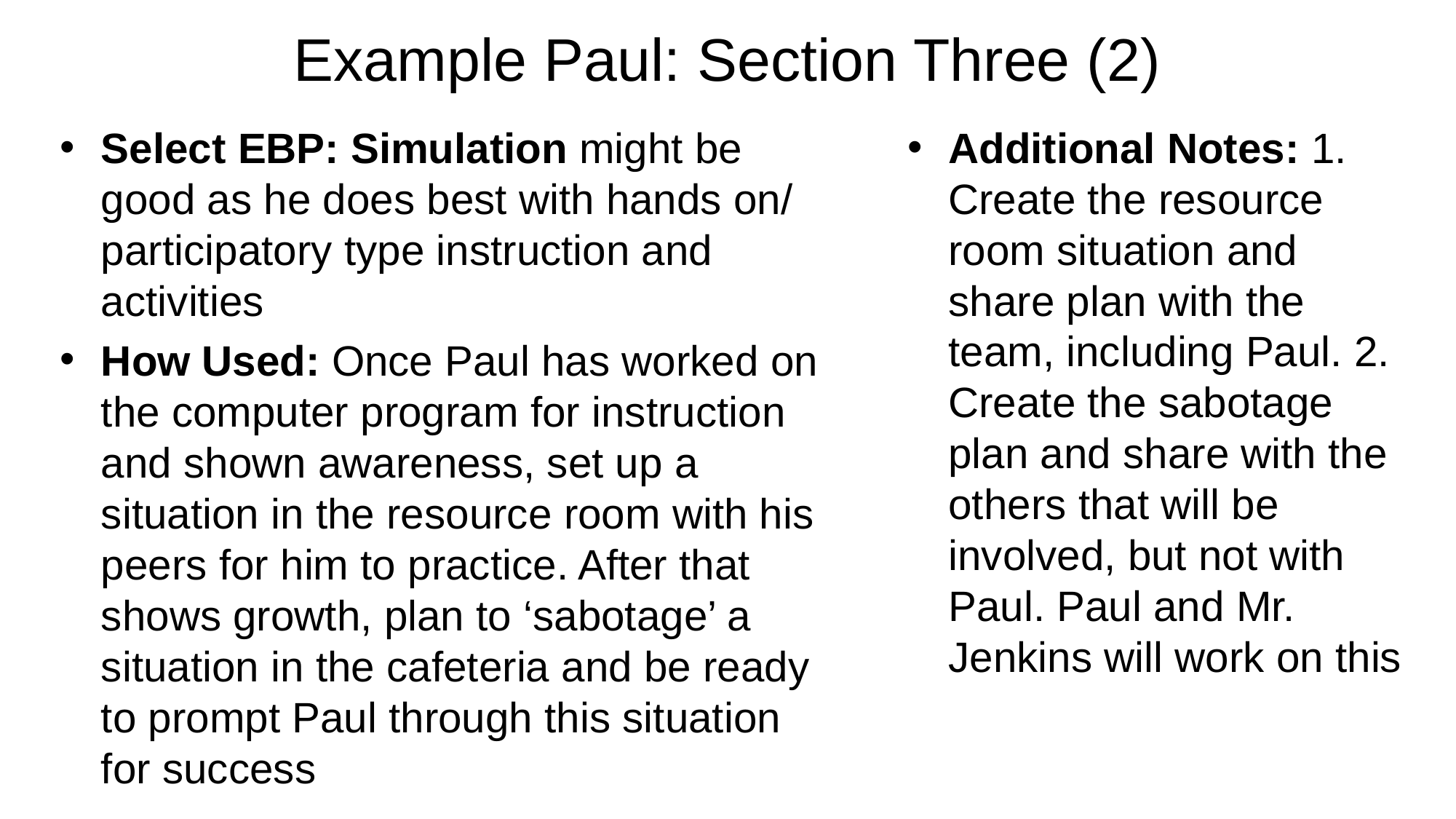

# Example Paul: Section Three (2)
Additional Notes: 1. Create the resource room situation and share plan with the team, including Paul. 2. Create the sabotage plan and share with the others that will be involved, but not with Paul. Paul and Mr. Jenkins will work on this

Select EBP: Simulation might be good as he does best with hands on/ participatory type instruction and activities
How Used: Once Paul has worked on the computer program for instruction and shown awareness, set up a situation in the resource room with his peers for him to practice. After that shows growth, plan to ‘sabotage’ a situation in the cafeteria and be ready to prompt Paul through this situation for success